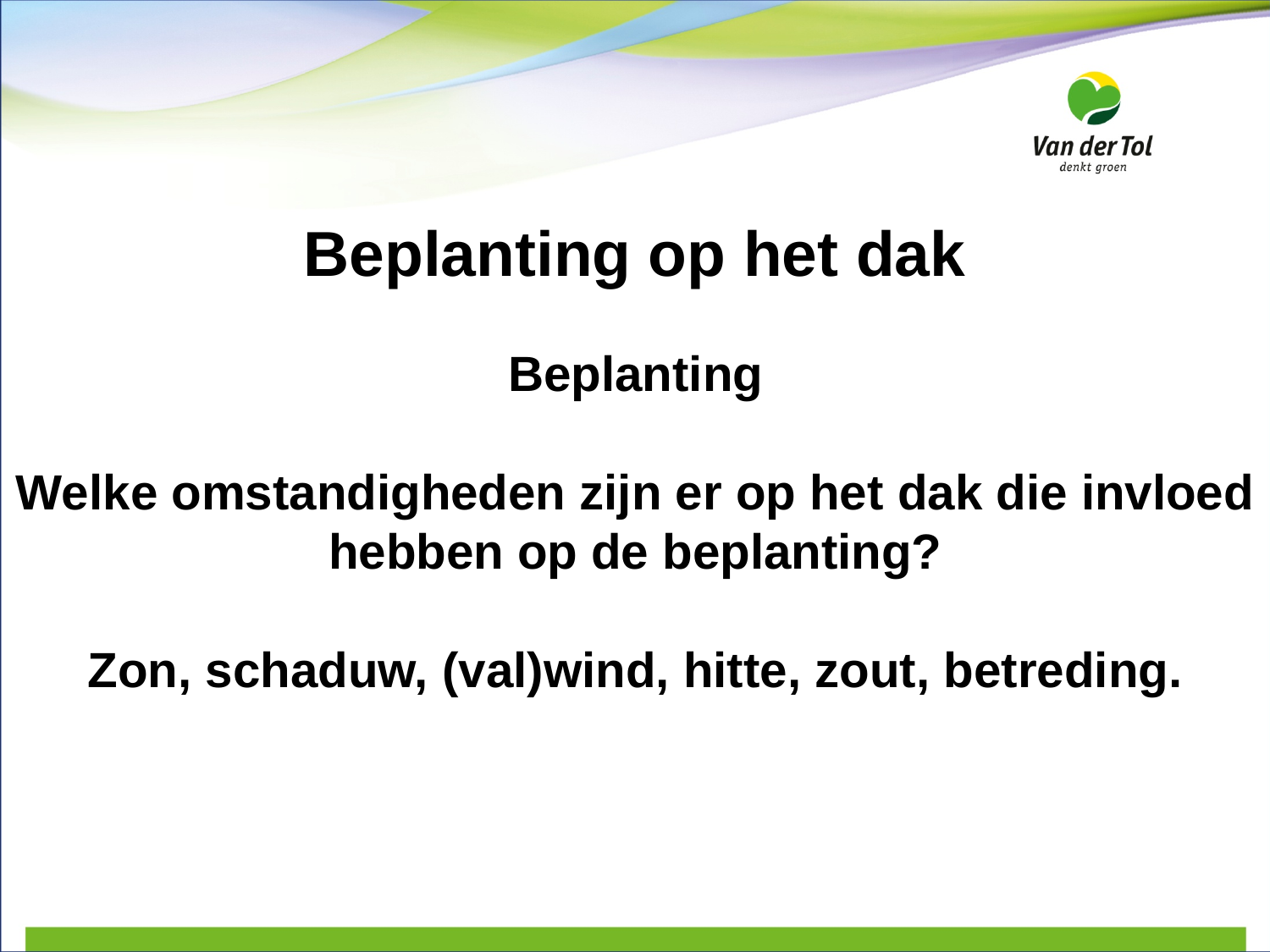

# Beplanting op het dak
Beplanting

Welke omstandigheden zijn er op het dak die invloed hebben op de beplanting?

Zon, schaduw, (val)wind, hitte, zout, betreding.